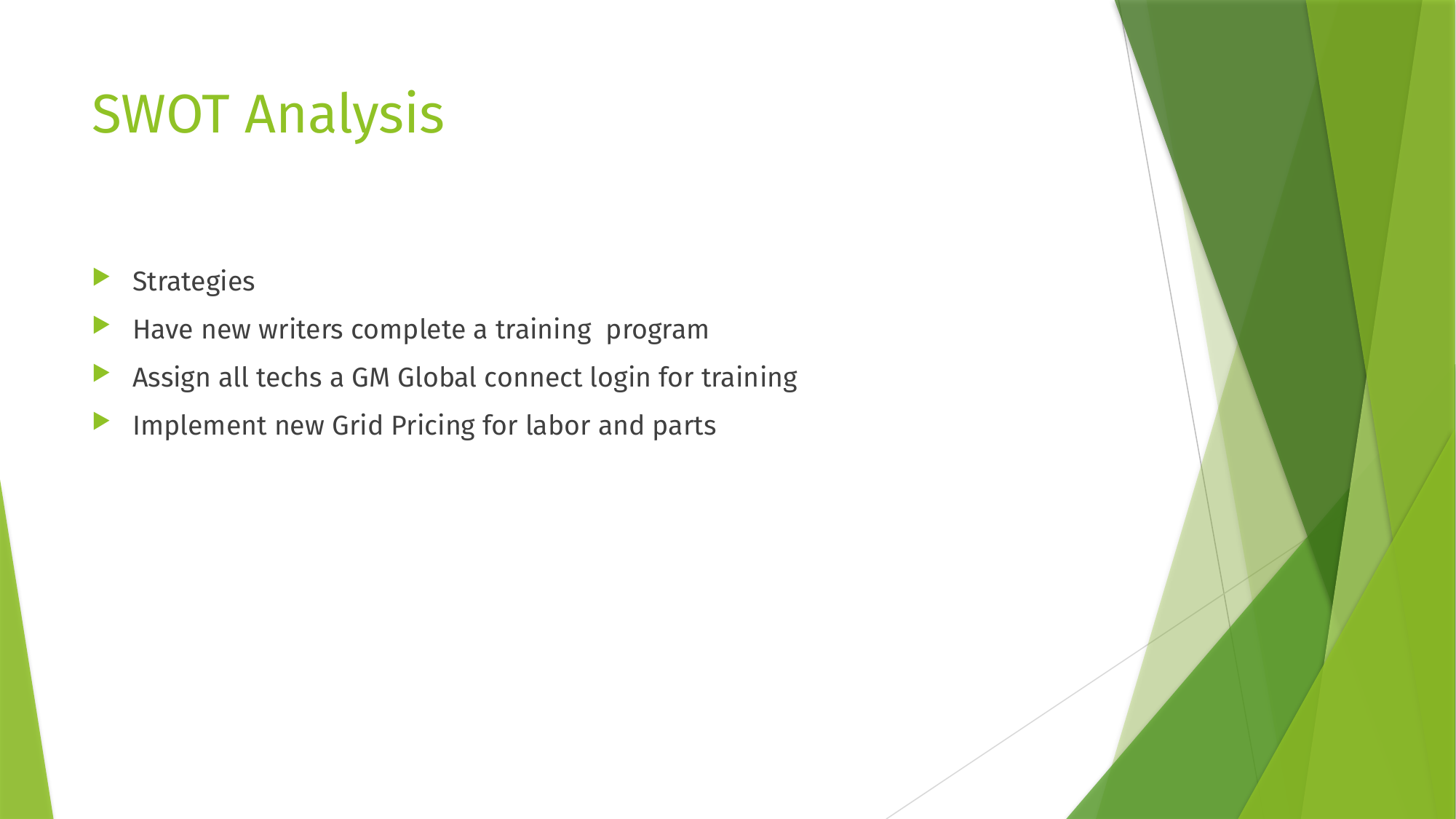

# SWOT Analysis
Strategies
Have new writers complete a training  program
Assign all techs a GM Global connect login for training
Implement new Grid Pricing for labor and parts